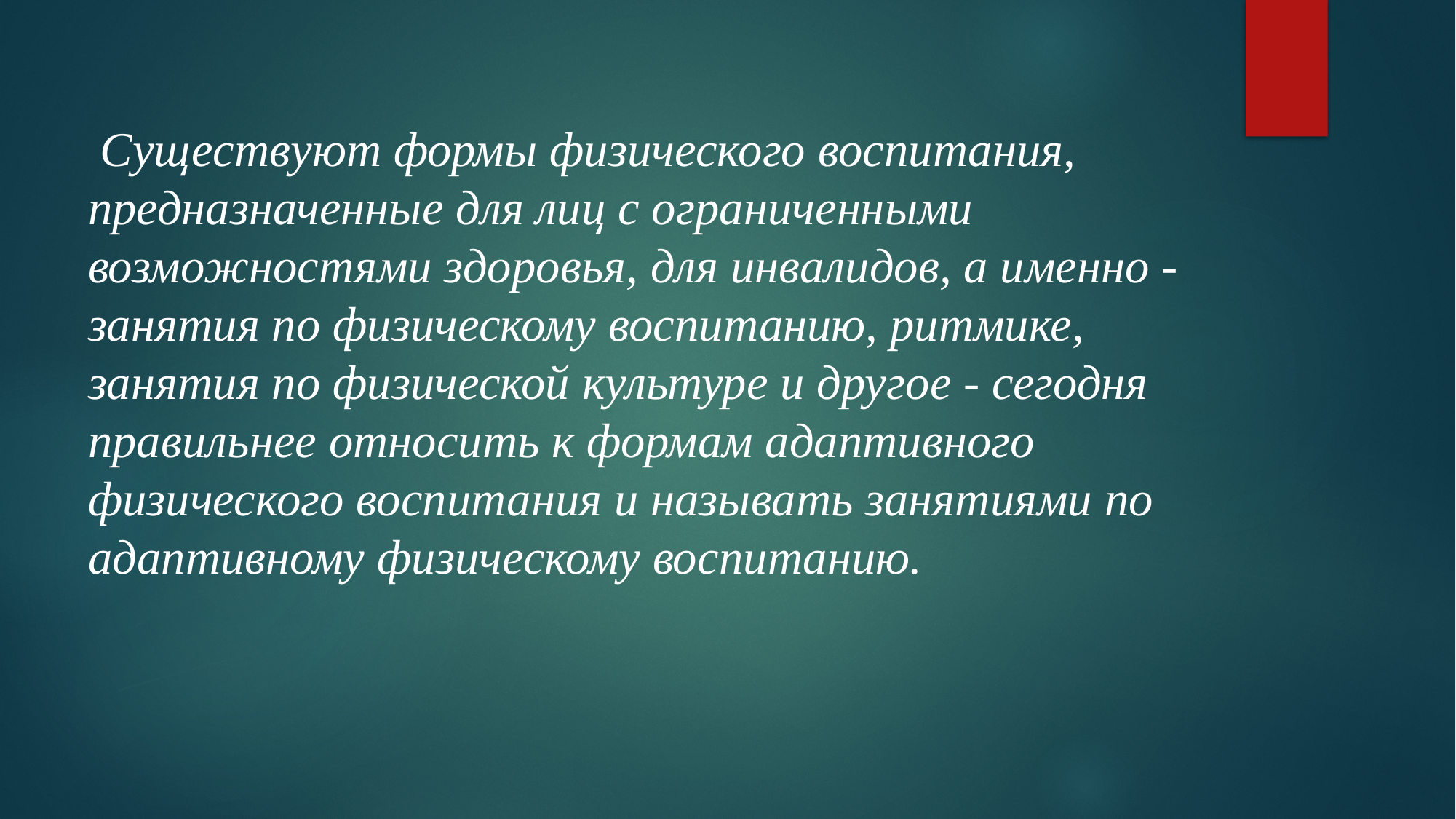

# Существуют формы физического воспитания, предназначенные для лиц с ограниченными возможностями здоровья, для инвалидов, а именно - занятия по физическому воспитанию, ритмике, занятия по физической культуре и другое - сегодня правильнее относить к формам адаптивного физического воспитания и называть занятиями по адаптивному физическому воспитанию.